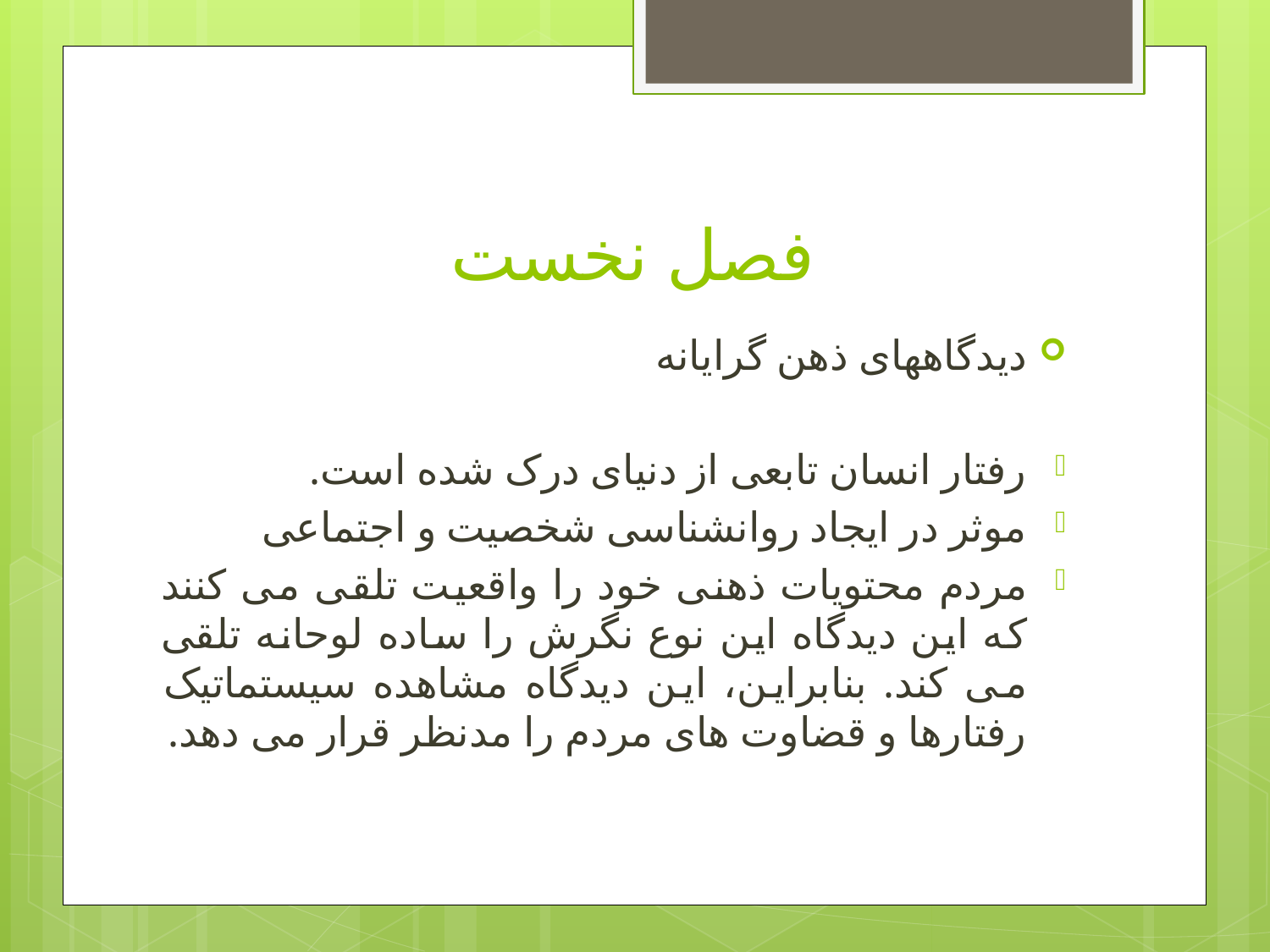

# فصل نخست
دیدگاههای ذهن گرایانه

رفتار انسان تابعی از دنیای درک شده است.
موثر در ایجاد روانشناسی شخصیت و اجتماعی
مردم محتویات ذهنی خود را واقعیت تلقی می کنند که این دیدگاه این نوع نگرش را ساده لوحانه تلقی می کند. بنابراین، این دیدگاه مشاهده سیستماتیک رفتارها و قضاوت های مردم را مدنظر قرار می دهد.